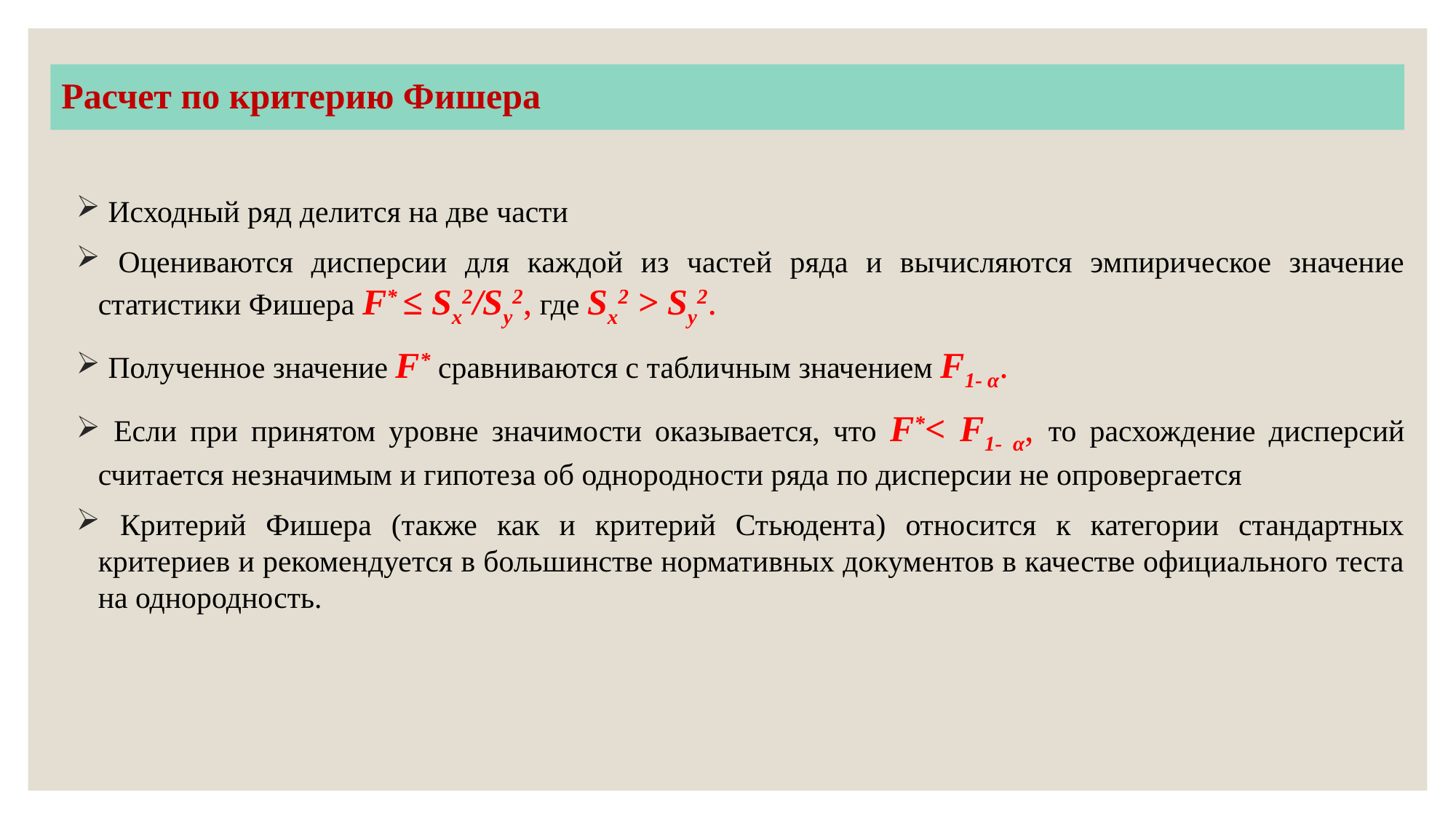

Расчет по критерию Фишера
 Исходный ряд делится на две части
 Оцениваются дисперсии для каждой из частей ряда и вычисляются эмпирическое значение статистики Фишера F* ≤ Sx2/Sy2, где Sx2 > Sy2.
 Полученное значение F* сравниваются с табличным значением F1- α.
 Если при принятом уровне значимости оказывается, что F*< F1- α, то расхождение дисперсий считается незначимым и гипотеза об однородности ряда по дисперсии не опровергается
 Критерий Фишера (также как и критерий Стьюдента) относится к категории стандартных критериев и рекомендуется в большинстве нормативных документов в качестве официального теста на однородность.